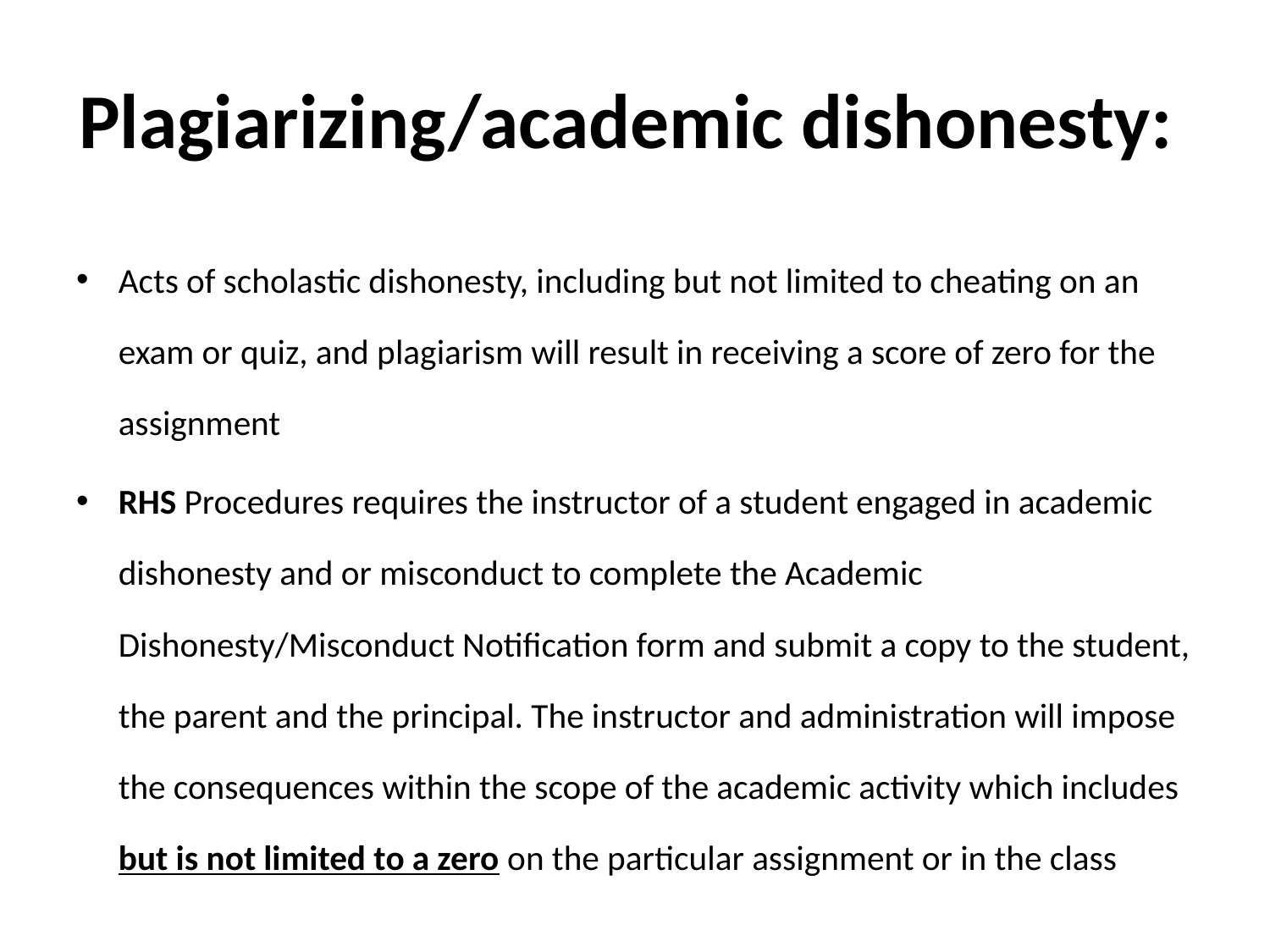

# Plagiarizing/academic dishonesty:
Acts of scholastic dishonesty, including but not limited to cheating on an exam or quiz, and plagiarism will result in receiving a score of zero for the assignment
RHS Procedures requires the instructor of a student engaged in academic dishonesty and or misconduct to complete the Academic Dishonesty/Misconduct Notification form and submit a copy to the student, the parent and the principal. The instructor and administration will impose the consequences within the scope of the academic activity which includes but is not limited to a zero on the particular assignment or in the class